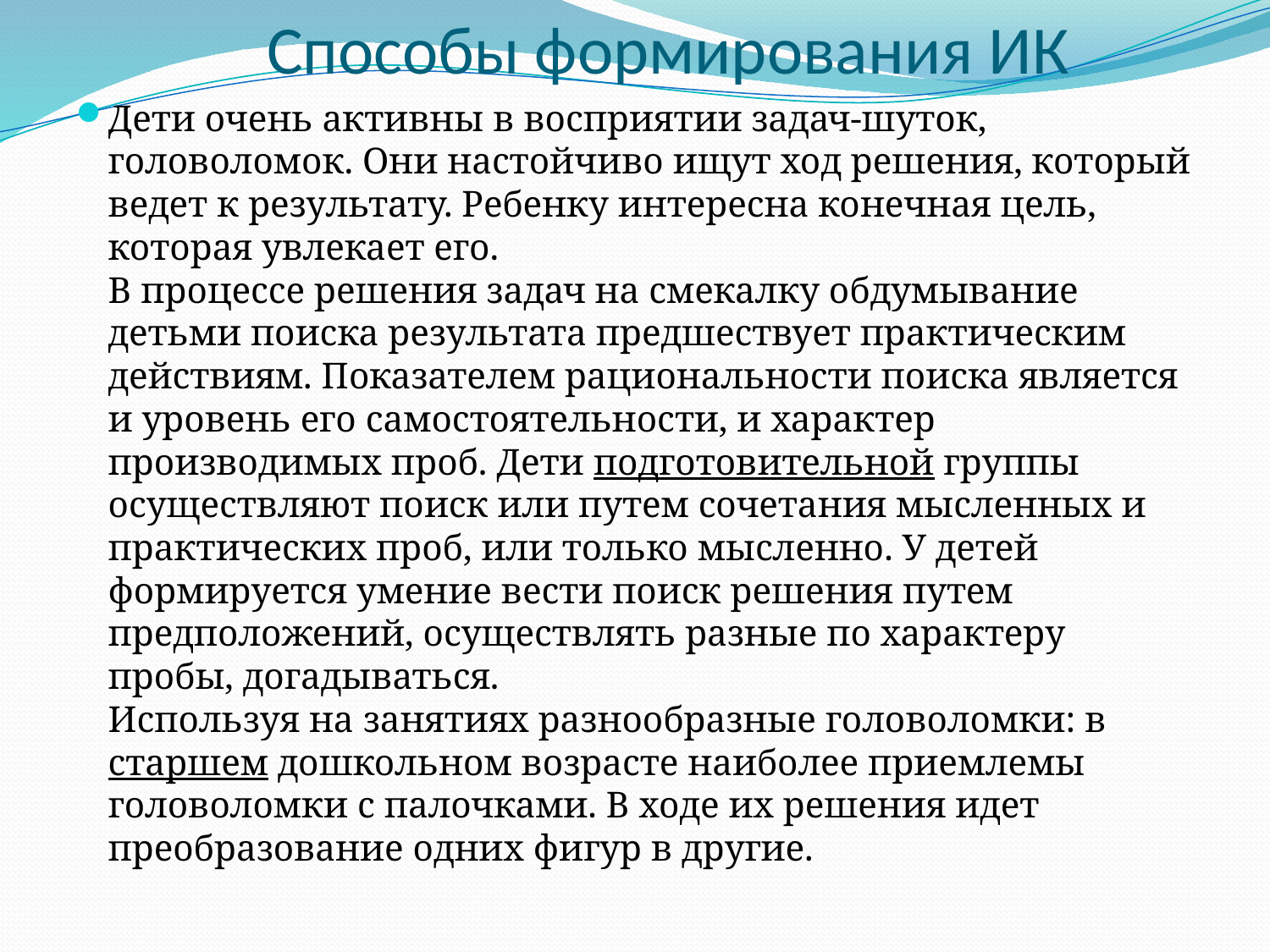

# Способы формирования ИК
Дети очень активны в восприятии задач-шуток, головоломок. Они настойчиво ищут ход решения, который ведет к результату. Ребенку интересна конечная цель, которая увлекает его.
В процессе решения задач на смекалку обдумывание детьми поиска результата предшествует практическим действиям. Показателем рациональности поиска является и уровень его самостоятельности, и характер производимых проб. Дети подготовительной группы осуществляют поиск или путем сочетания мысленных и практических проб, или только мысленно. У детей формируется умение вести поиск решения путем предположений, осуществлять разные по характеру пробы, догадываться.
Используя на занятиях разнообразные головоломки: в старшем дошкольном возрасте наиболее приемлемы головоломки с палочками. В ходе их решения идет преобразование одних фигур в другие.